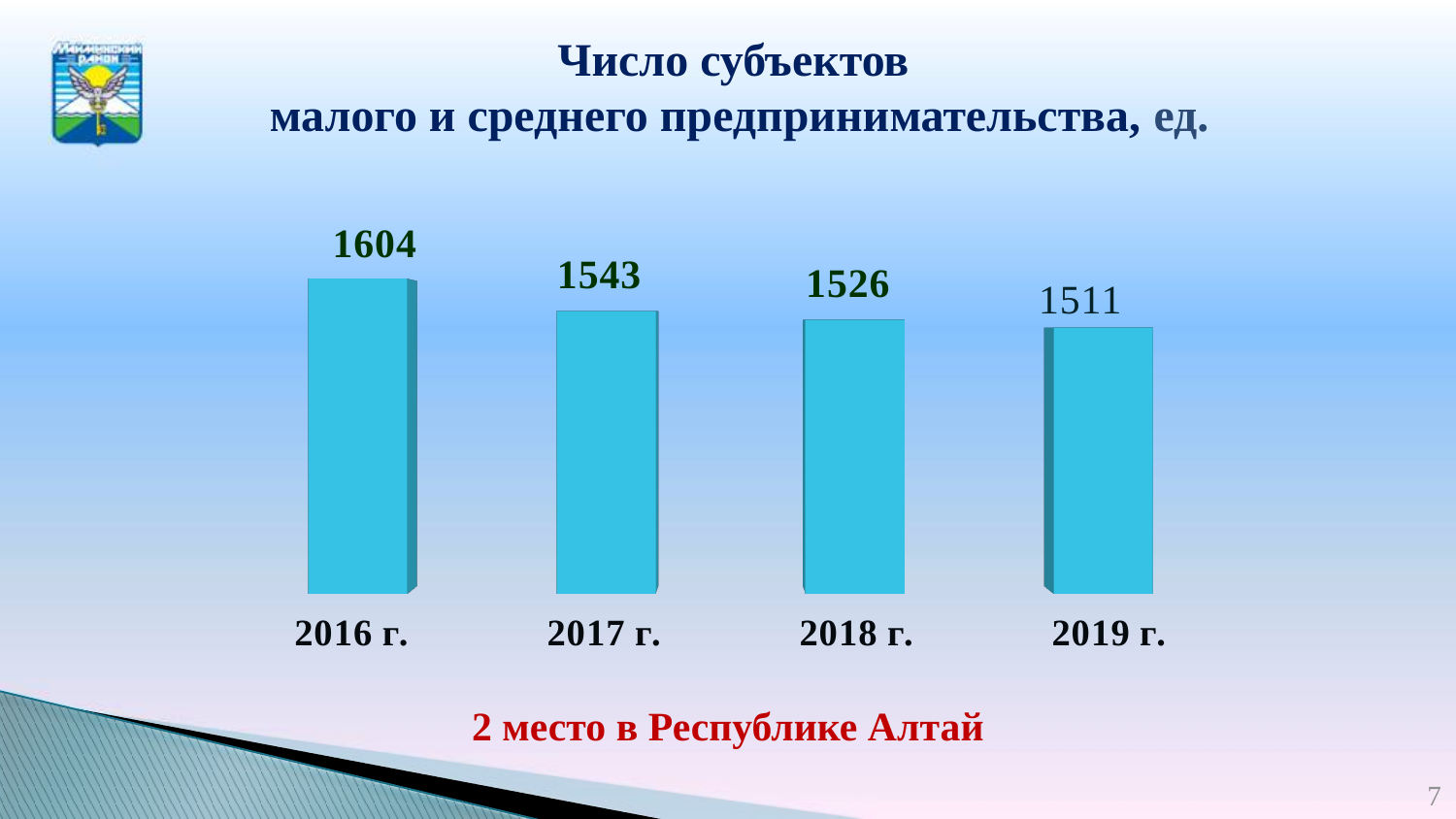

# Число субъектов малого и среднего предпринимательства, ед.

[unsupported chart]

2 место в Республике Алтай
7